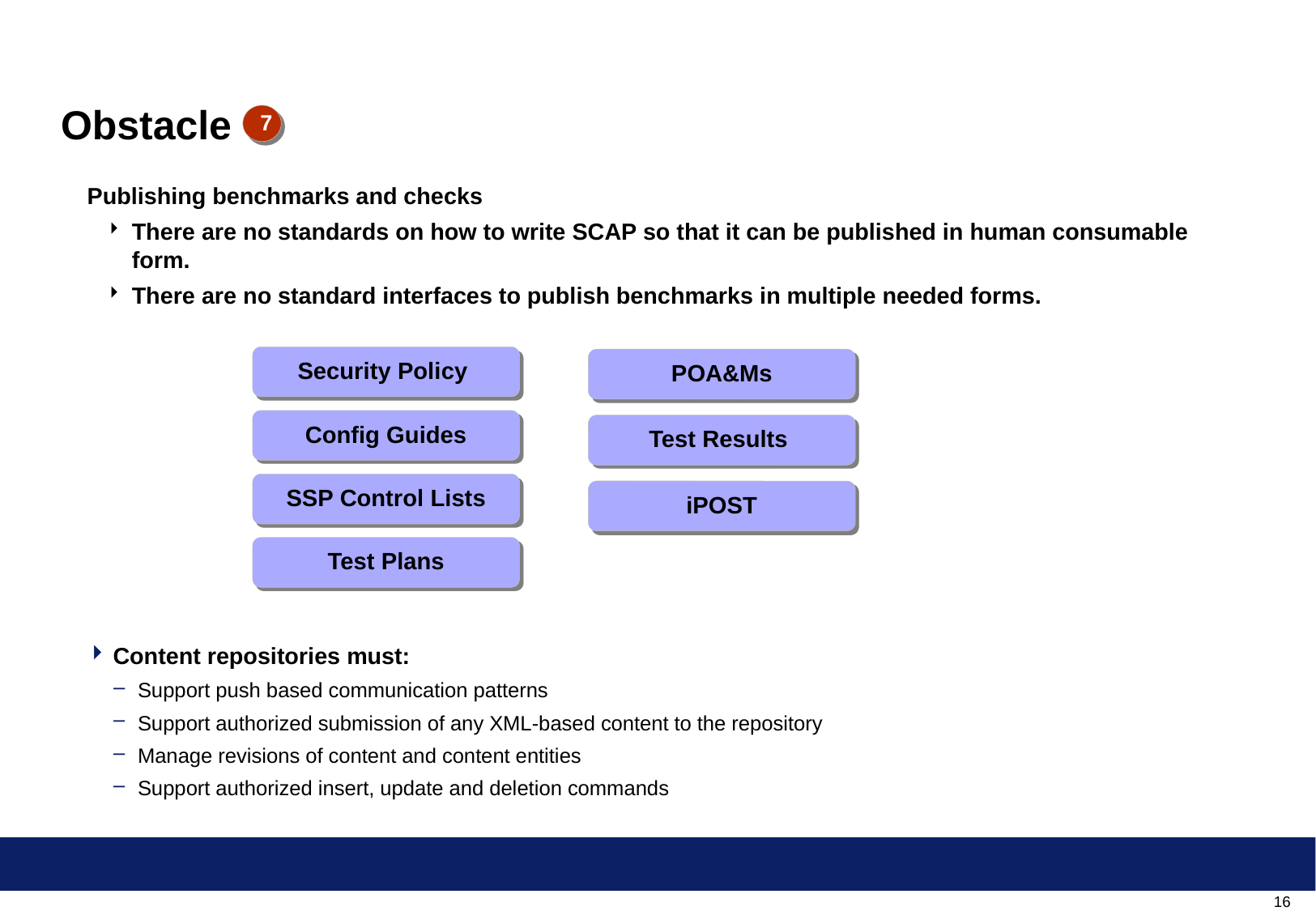

# Obstacle
7
Publishing benchmarks and checks
There are no standards on how to write SCAP so that it can be published in human consumable form.
There are no standard interfaces to publish benchmarks in multiple needed forms.

Content repositories must:
Support push based communication patterns
Support authorized submission of any XML-based content to the repository
Manage revisions of content and content entities
Support authorized insert, update and deletion commands

Security Policy
POA&Ms
Config Guides
Test Results
SSP Control Lists
iPOST
Test Plans